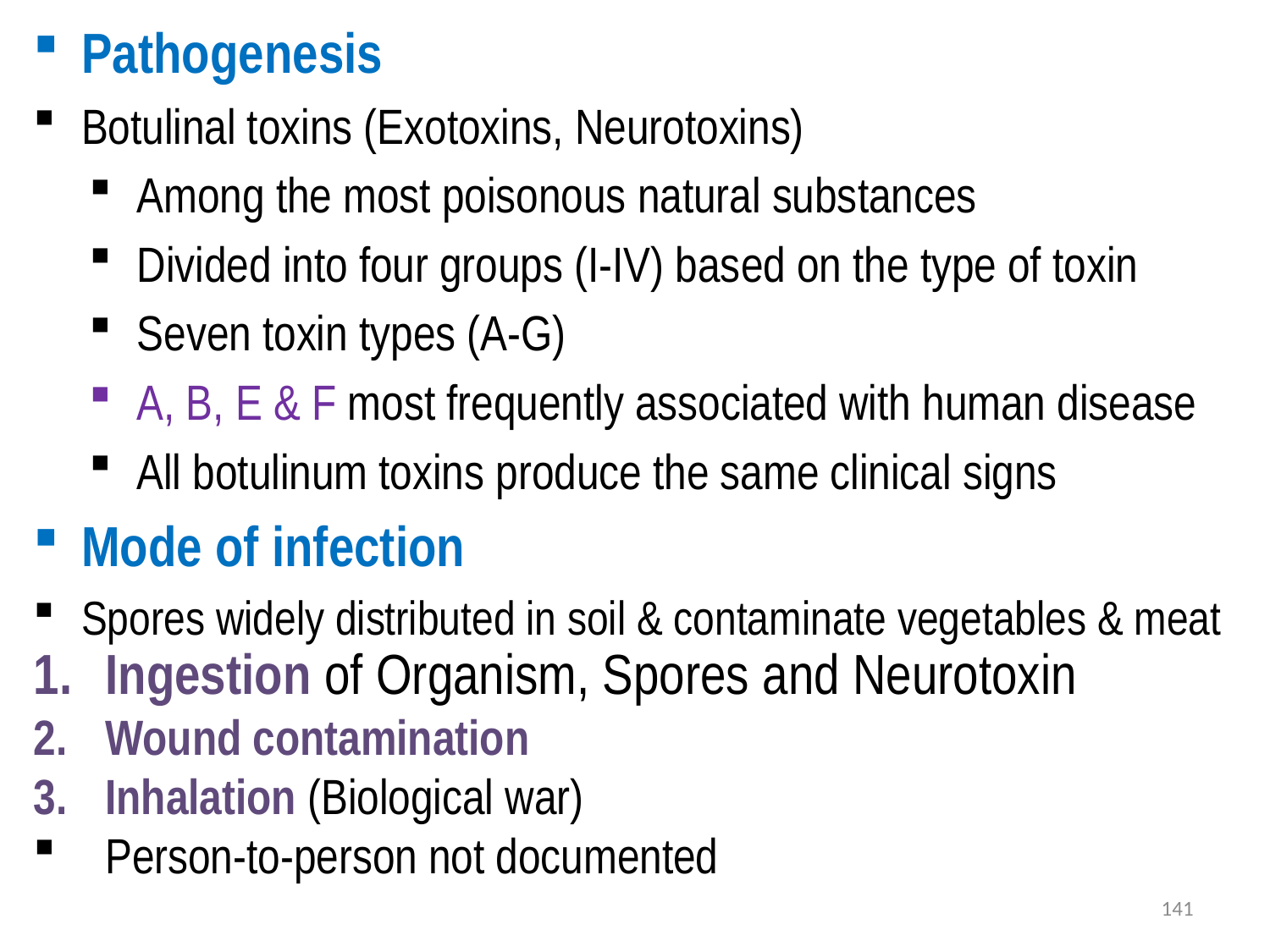

Pathogenesis
Botulinal toxins (Exotoxins, Neurotoxins)
Among the most poisonous natural substances
Divided into four groups (I-IV) based on the type of toxin
Seven toxin types (A-G)
A, B, E & F most frequently associated with human disease
All botulinum toxins produce the same clinical signs
Mode of infection
Spores widely distributed in soil & contaminate vegetables & meat
Ingestion of Organism, Spores and Neurotoxin
Wound contamination
Inhalation (Biological war)
Person-to-person not documented

141